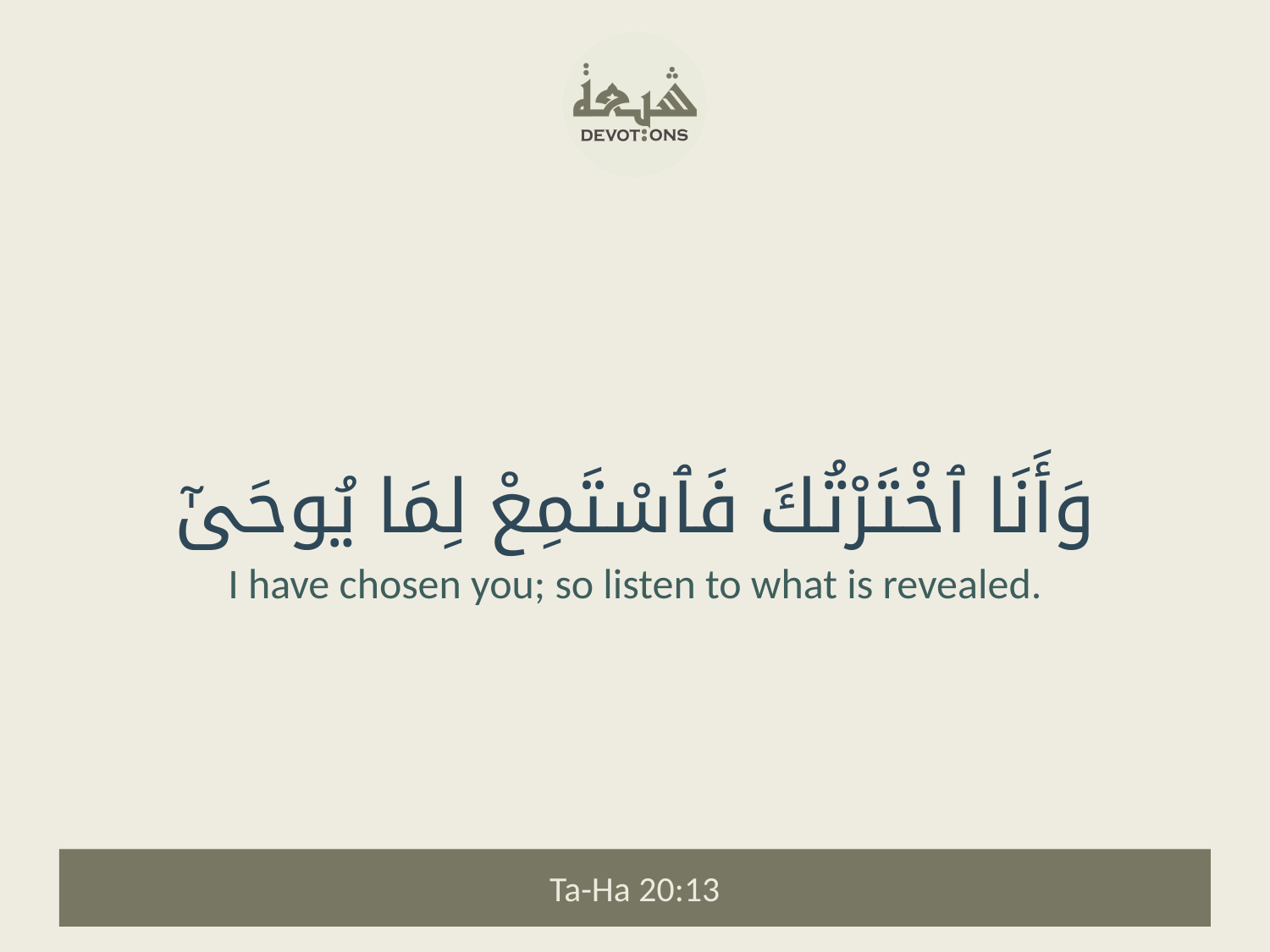

وَأَنَا ٱخْتَرْتُكَ فَٱسْتَمِعْ لِمَا يُوحَىٰٓ
I have chosen you; so listen to what is revealed.
Ta-Ha 20:13